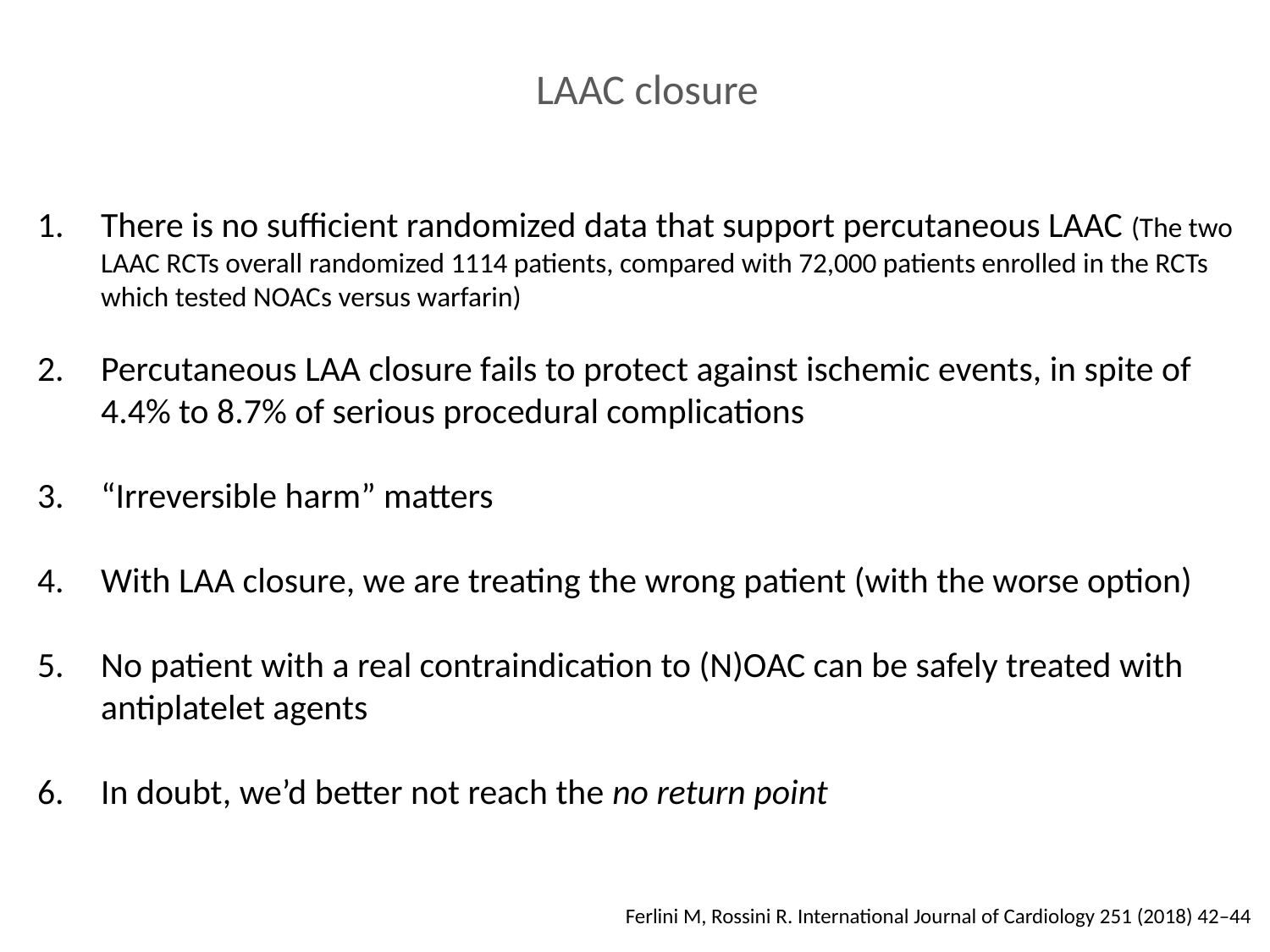

LAAC closure
There is no sufficient randomized data that support percutaneous LAAC (The two LAAC RCTs overall randomized 1114 patients, compared with 72,000 patients enrolled in the RCTs which tested NOACs versus warfarin)

Percutaneous LAA closure fails to protect against ischemic events, in spite of 4.4% to 8.7% of serious procedural complications

“Irreversible harm” matters

With LAA closure, we are treating the wrong patient (with the worse option)

No patient with a real contraindication to (N)OAC can be safely treated with antiplatelet agents

In doubt, we’d better not reach the no return point
Ferlini M, Rossini R. International Journal of Cardiology 251 (2018) 42–44